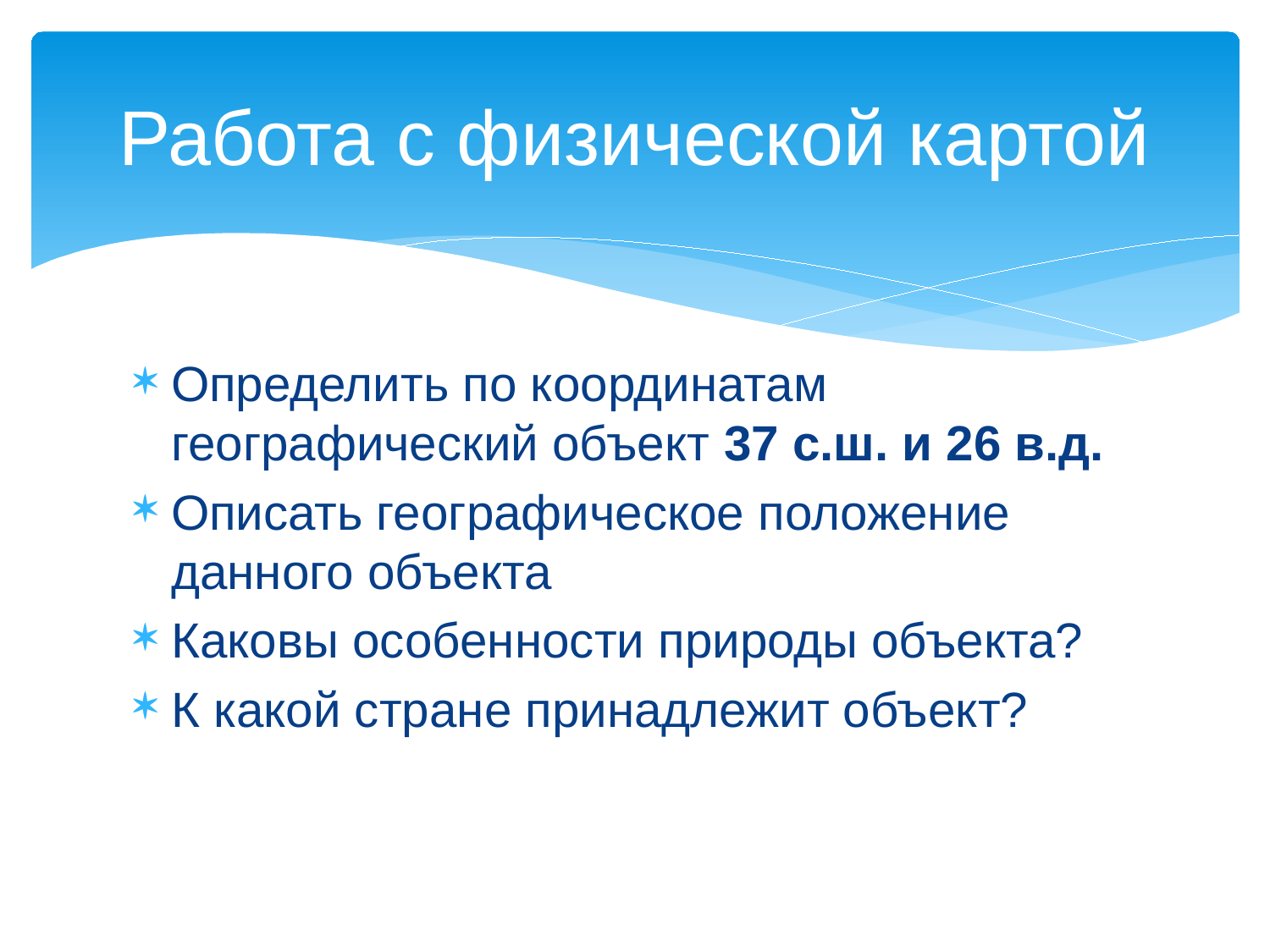

# Работа с физической картой
Определить по координатам географический объект 37 с.ш. и 26 в.д.
Описать географическое положение данного объекта
Каковы особенности природы объекта?
К какой стране принадлежит объект?